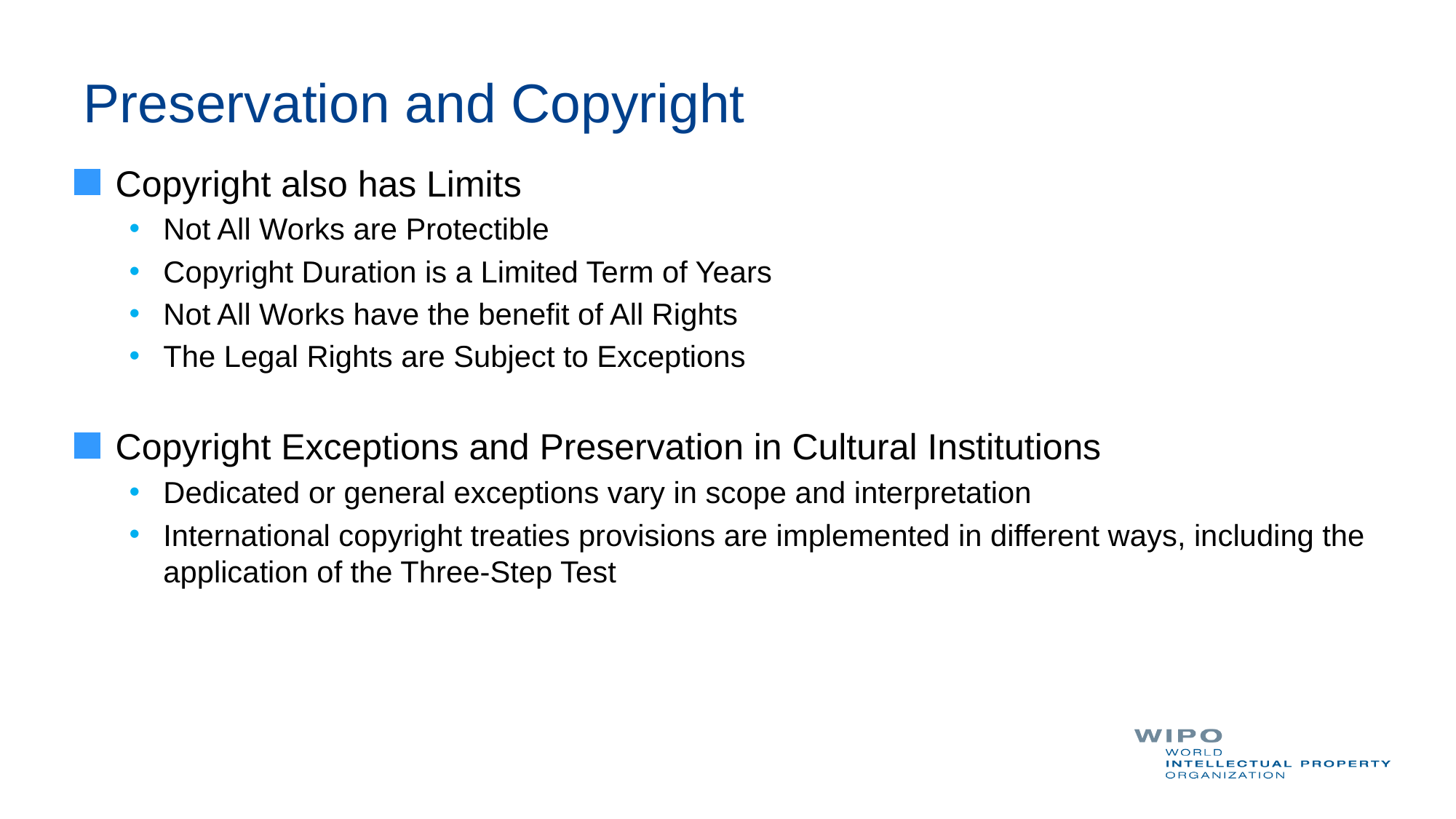

# Preservation and Copyright
Copyright also has Limits
Not All Works are Protectible
Copyright Duration is a Limited Term of Years
Not All Works have the benefit of All Rights
The Legal Rights are Subject to Exceptions

Copyright Exceptions and Preservation in Cultural Institutions
Dedicated or general exceptions vary in scope and interpretation
International copyright treaties provisions are implemented in different ways, including the application of the Three-Step Test